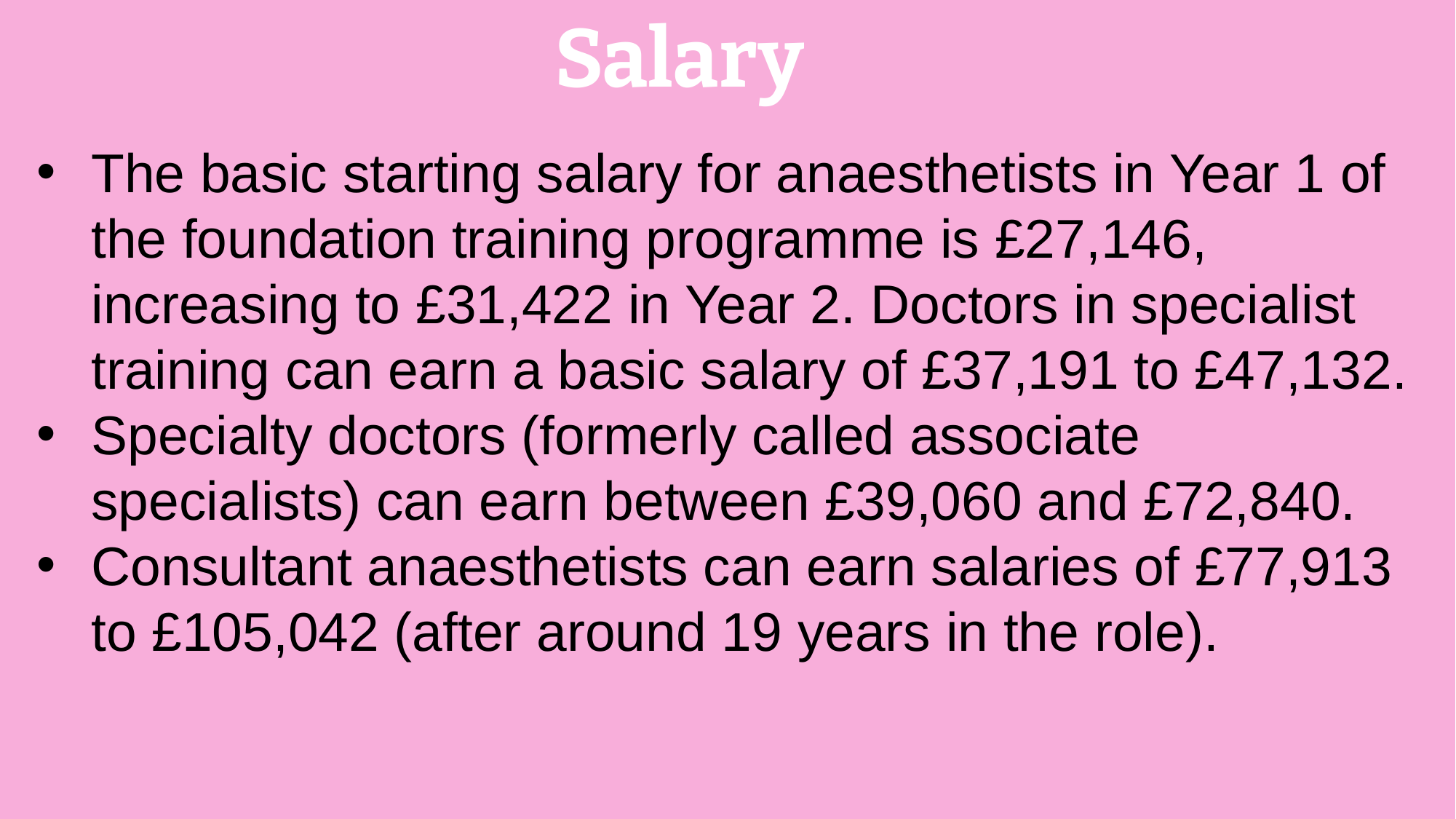

Salary
The basic starting salary for anaesthetists in Year 1 of the foundation training programme is £27,146, increasing to £31,422 in Year 2. Doctors in specialist training can earn a basic salary of £37,191 to £47,132.
Specialty doctors (formerly called associate specialists) can earn between £39,060 and £72,840.
Consultant anaesthetists can earn salaries of £77,913 to £105,042 (after around 19 years in the role).